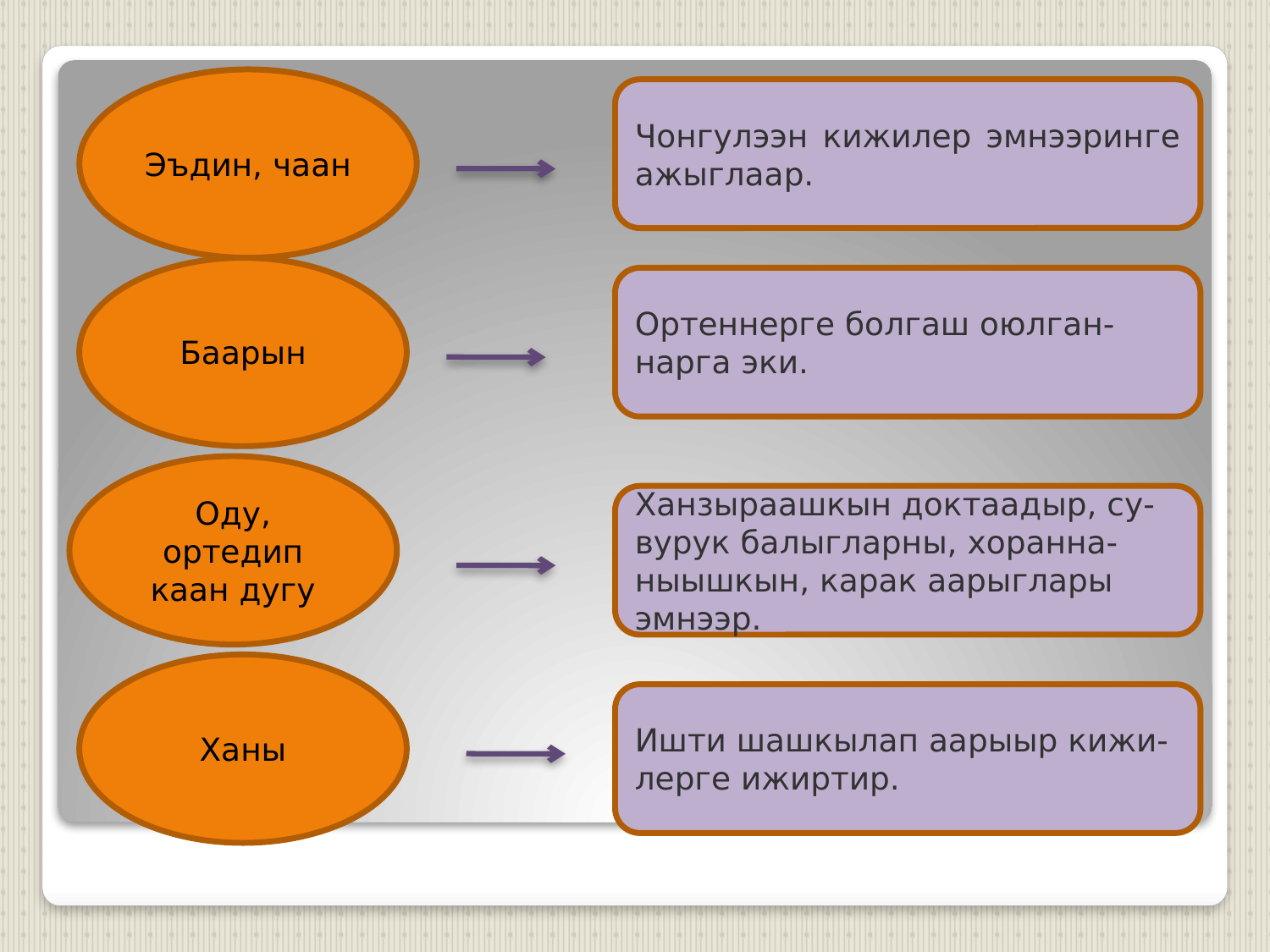

Эъдин, чаан
Чонгулээн кижилер эмнээринге ажыглаар.
Баарын
Ортеннерге болгаш оюлган-
нарга эки.
Оду, ортедип каан дугу
Ханзыраашкын доктаадыр, су-
вурук балыгларны, хоранна-
ныышкын, карак аарыглары
эмнээр.
Ханы
Ишти шашкылап аарыыр кижи-
лерге ижиртир.